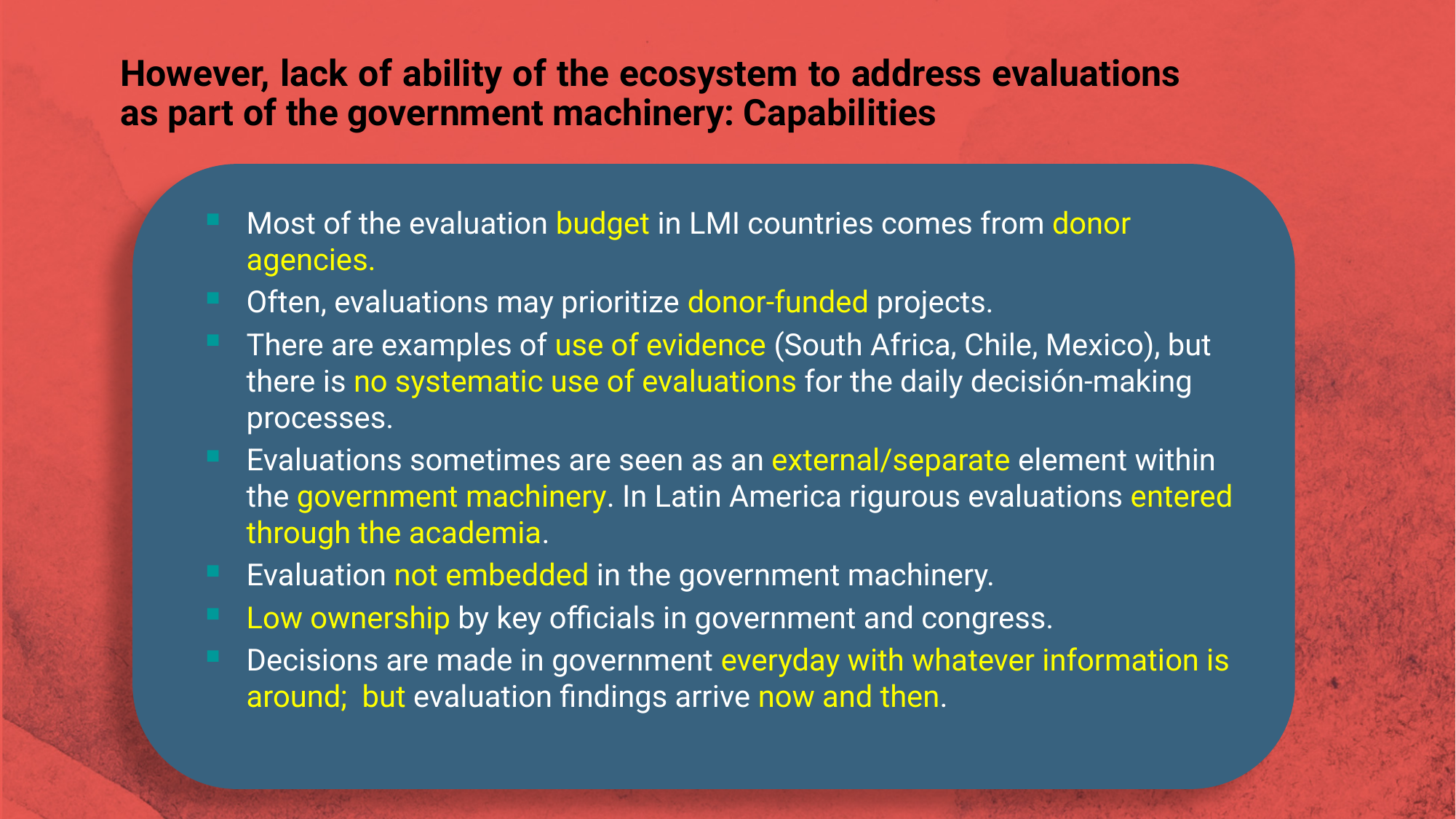

However, lack of ability of the ecosystem to address evaluations as part of the government machinery: Capabilities

Most of the evaluation budget in LMI countries comes from donor agencies.
Often, evaluations may prioritize donor-funded projects.
There are examples of use of evidence (South Africa, Chile, Mexico), but there is no systematic use of evaluations for the daily decisión-making processes.
Evaluations sometimes are seen as an external/separate element within the government machinery. In Latin America rigurous evaluations entered through the academia.
Evaluation not embedded in the government machinery.
Low ownership by key officials in government and congress.
Decisions are made in government everyday with whatever information is around;  but evaluation findings arrive now and then.